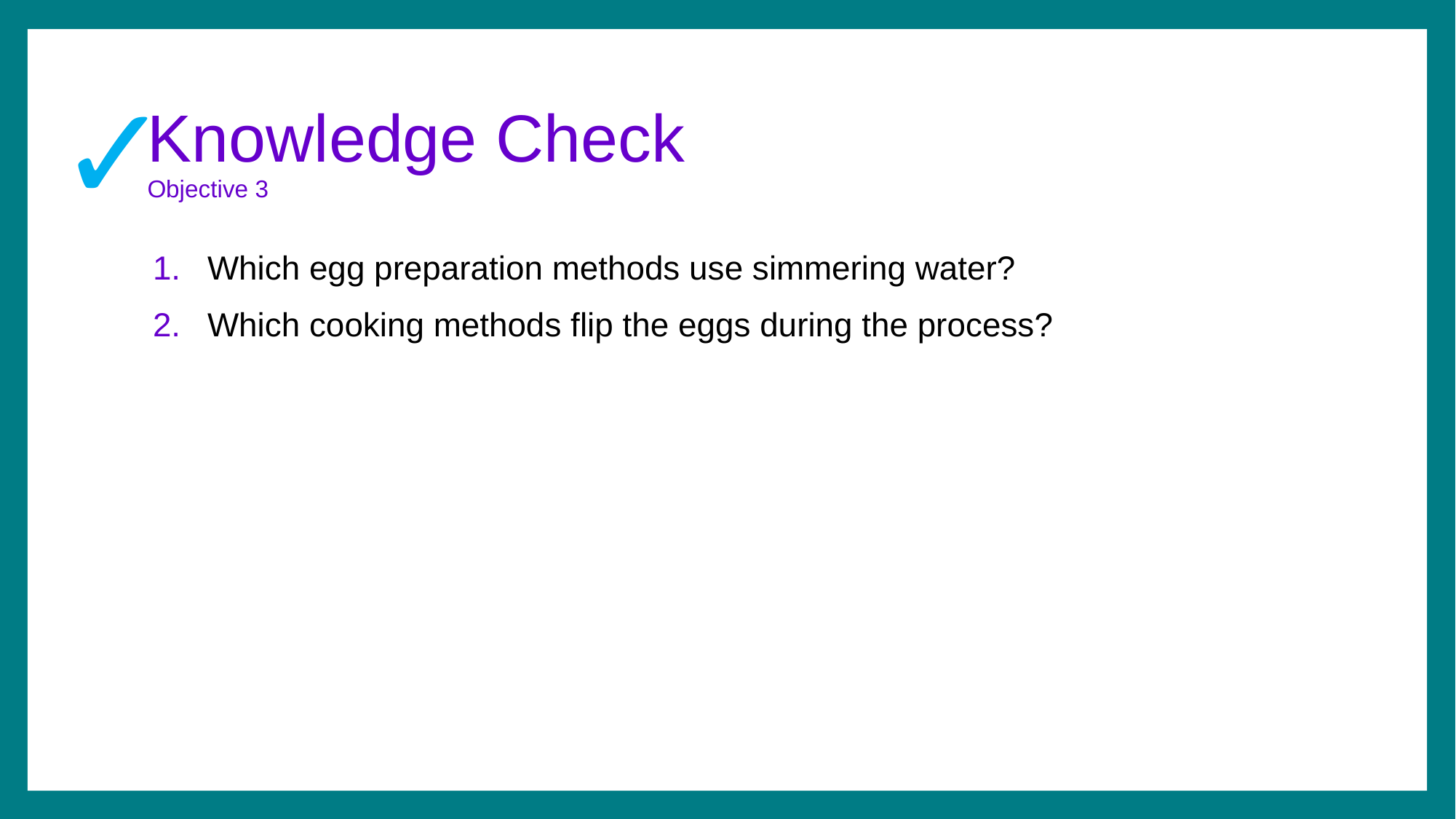

✓
# Knowledge Check Objective 3
Which egg preparation methods use simmering water?
Which cooking methods flip the eggs during the process?